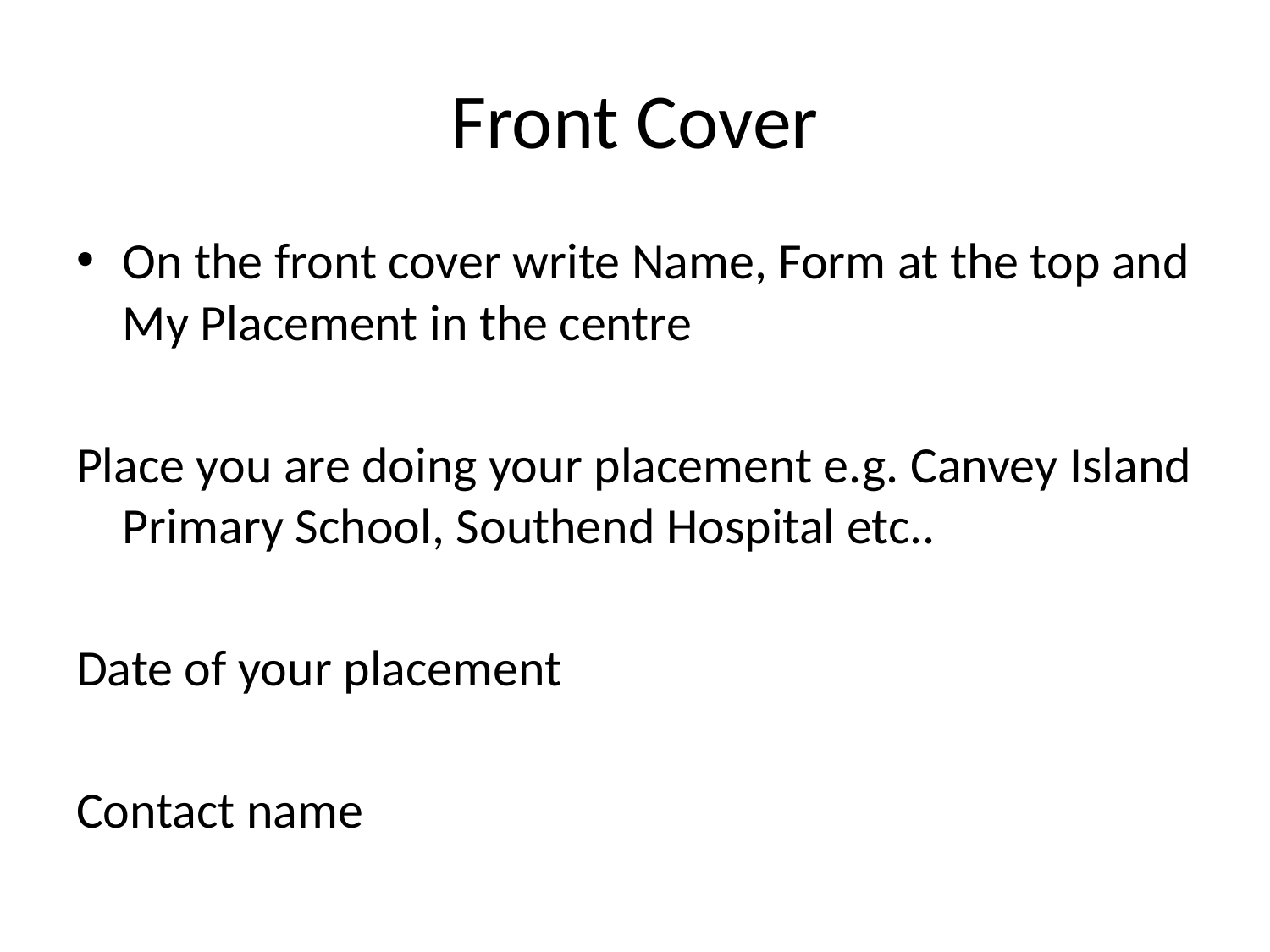

# Front Cover
On the front cover write Name, Form at the top and My Placement in the centre

Place you are doing your placement e.g. Canvey Island Primary School, Southend Hospital etc..

Date of your placement

Contact name